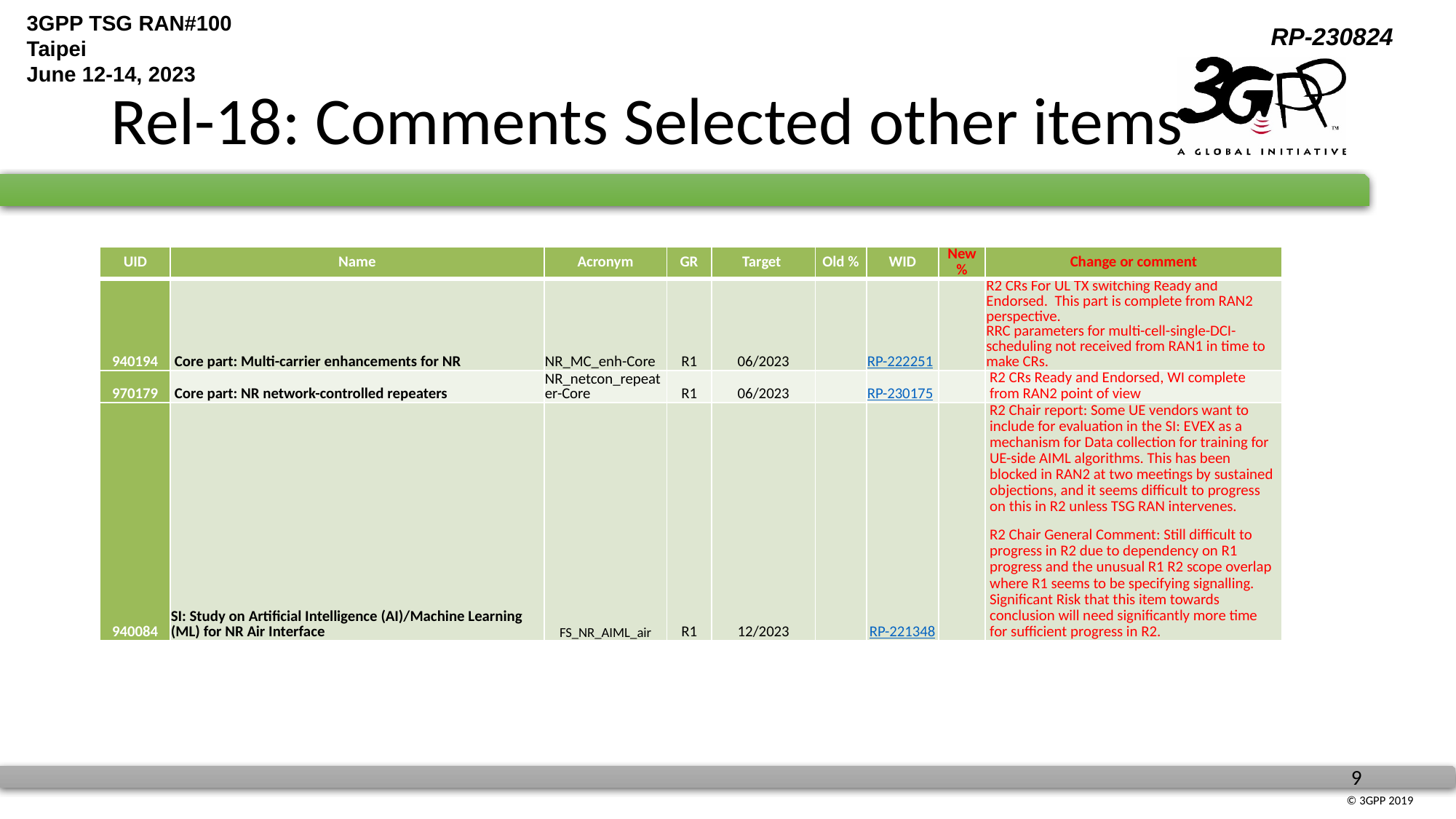

# Rel-18: Comments Selected other items
| UID | Name | Acronym | GR | Target | Old % | WID | New % | Change or comment |
| --- | --- | --- | --- | --- | --- | --- | --- | --- |
| 940194 | Core part: Multi-carrier enhancements for NR | NR\_MC\_enh-Core | R1 | 06/2023 |  | RP-222251 |  | R2 CRs For UL TX switching Ready and Endorsed. This part is complete from RAN2 perspective. RRC parameters for multi-cell-single-DCI-scheduling not received from RAN1 in time to make CRs. |
| 970179 | Core part: NR network-controlled repeaters | NR\_netcon\_repeater-Core | R1 | 06/2023 |  | RP-230175 |  | R2 CRs Ready and Endorsed, WI complete from RAN2 point of view |
| 940084 | SI: Study on Artificial Intelligence (AI)/Machine Learning (ML) for NR Air Interface | FS\_NR\_AIML\_air | R1 | 12/2023 |  | RP-221348 |  | R2 Chair report: Some UE vendors want to include for evaluation in the SI: EVEX as a mechanism for Data collection for training for UE-side AIML algorithms. This has been blocked in RAN2 at two meetings by sustained objections, and it seems difficult to progress on this in R2 unless TSG RAN intervenes. R2 Chair General Comment: Still difficult to progress in R2 due to dependency on R1 progress and the unusual R1 R2 scope overlap where R1 seems to be specifying signalling. Significant Risk that this item towards conclusion will need significantly more time for sufficient progress in R2. |